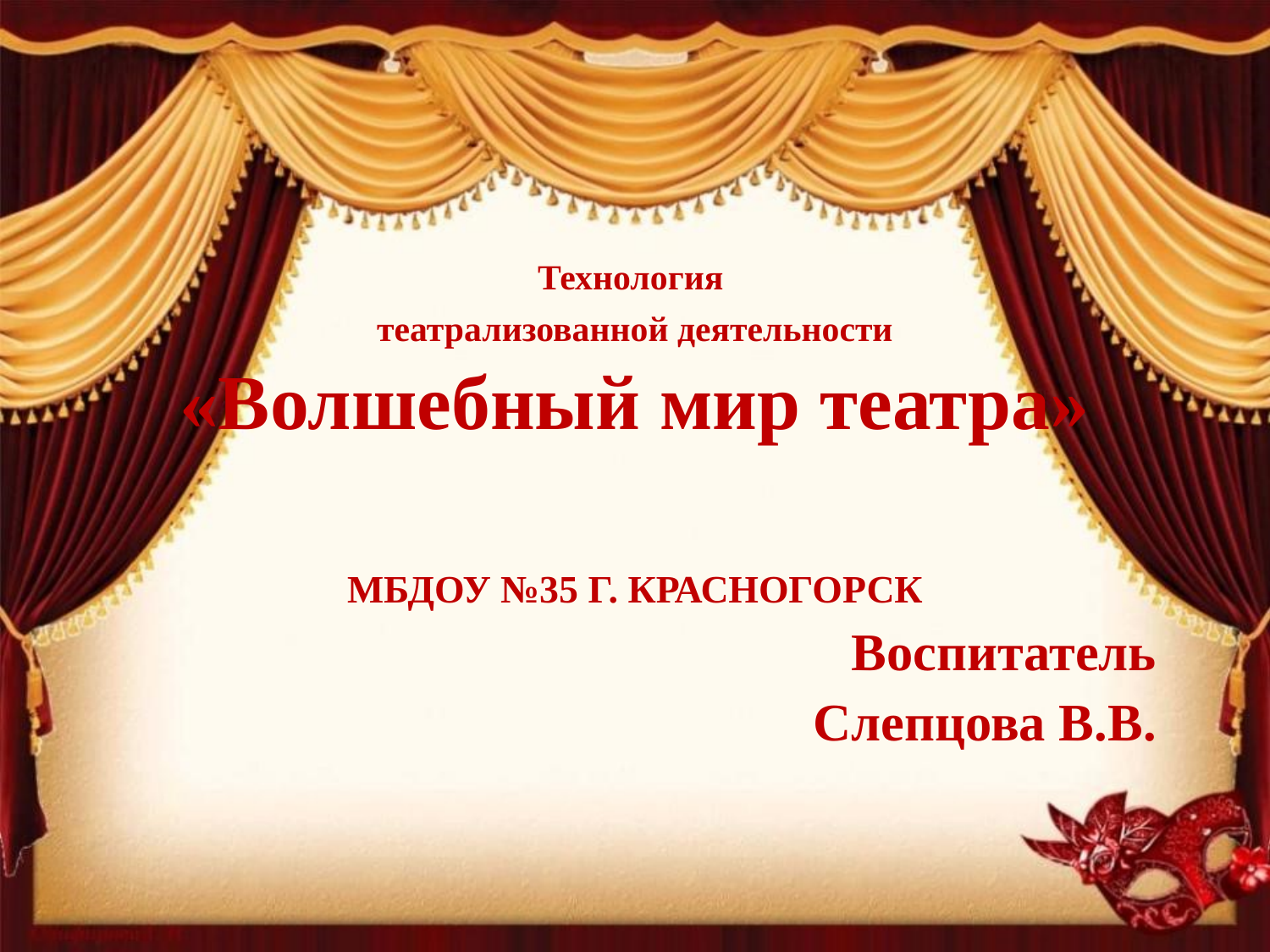

Технология
 театрализованной деятельности
«Волшебный мир театра»

МБДОУ №35 Г. КРАСНОГОРСК
Воспитатель
Слепцова В.В.